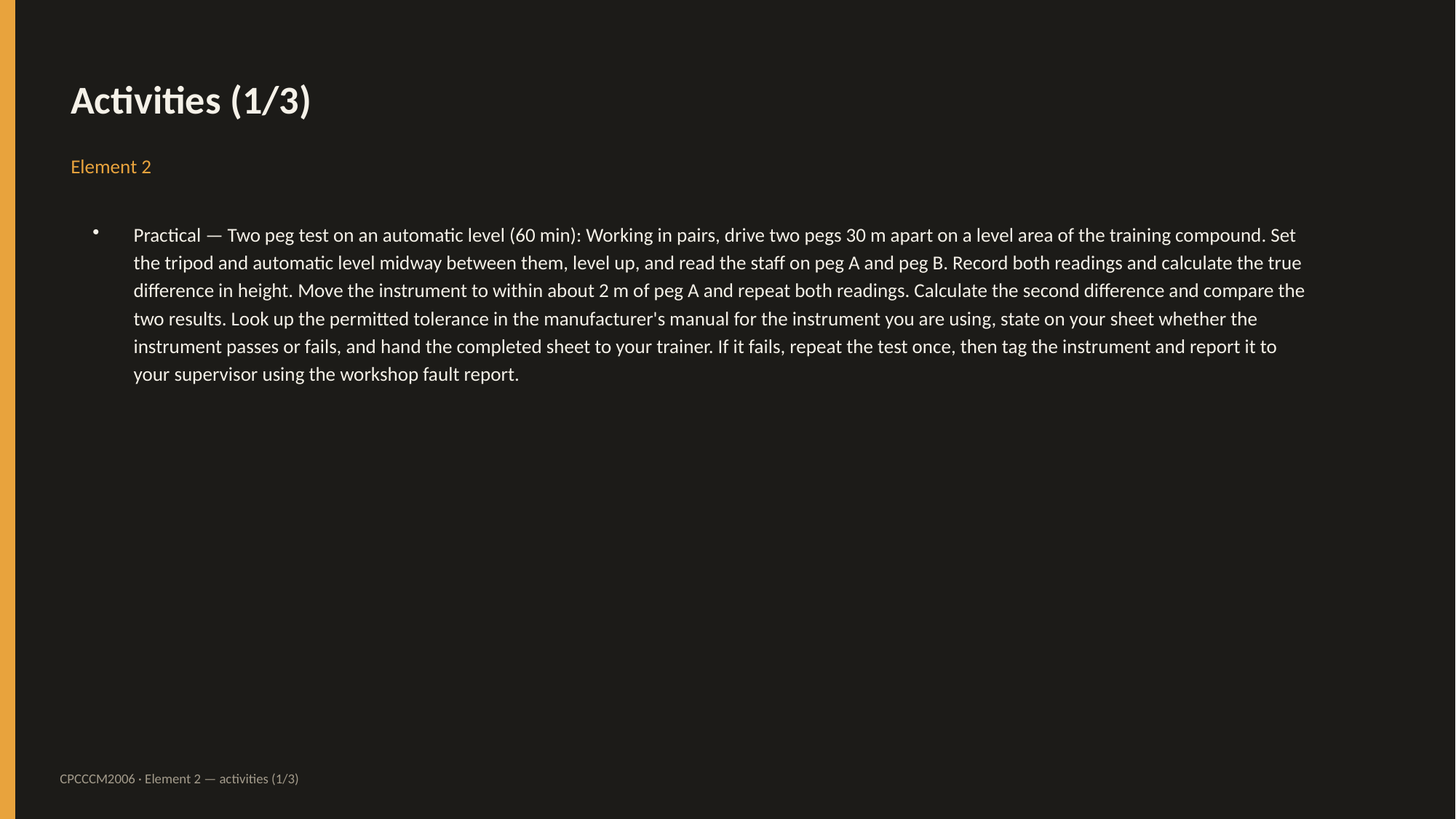

Activities (1/3)
Element 2
Practical — Two peg test on an automatic level (60 min): Working in pairs, drive two pegs 30 m apart on a level area of the training compound. Set the tripod and automatic level midway between them, level up, and read the staff on peg A and peg B. Record both readings and calculate the true difference in height. Move the instrument to within about 2 m of peg A and repeat both readings. Calculate the second difference and compare the two results. Look up the permitted tolerance in the manufacturer's manual for the instrument you are using, state on your sheet whether the instrument passes or fails, and hand the completed sheet to your trainer. If it fails, repeat the test once, then tag the instrument and report it to your supervisor using the workshop fault report.
CPCCCM2006 · Element 2 — activities (1/3)